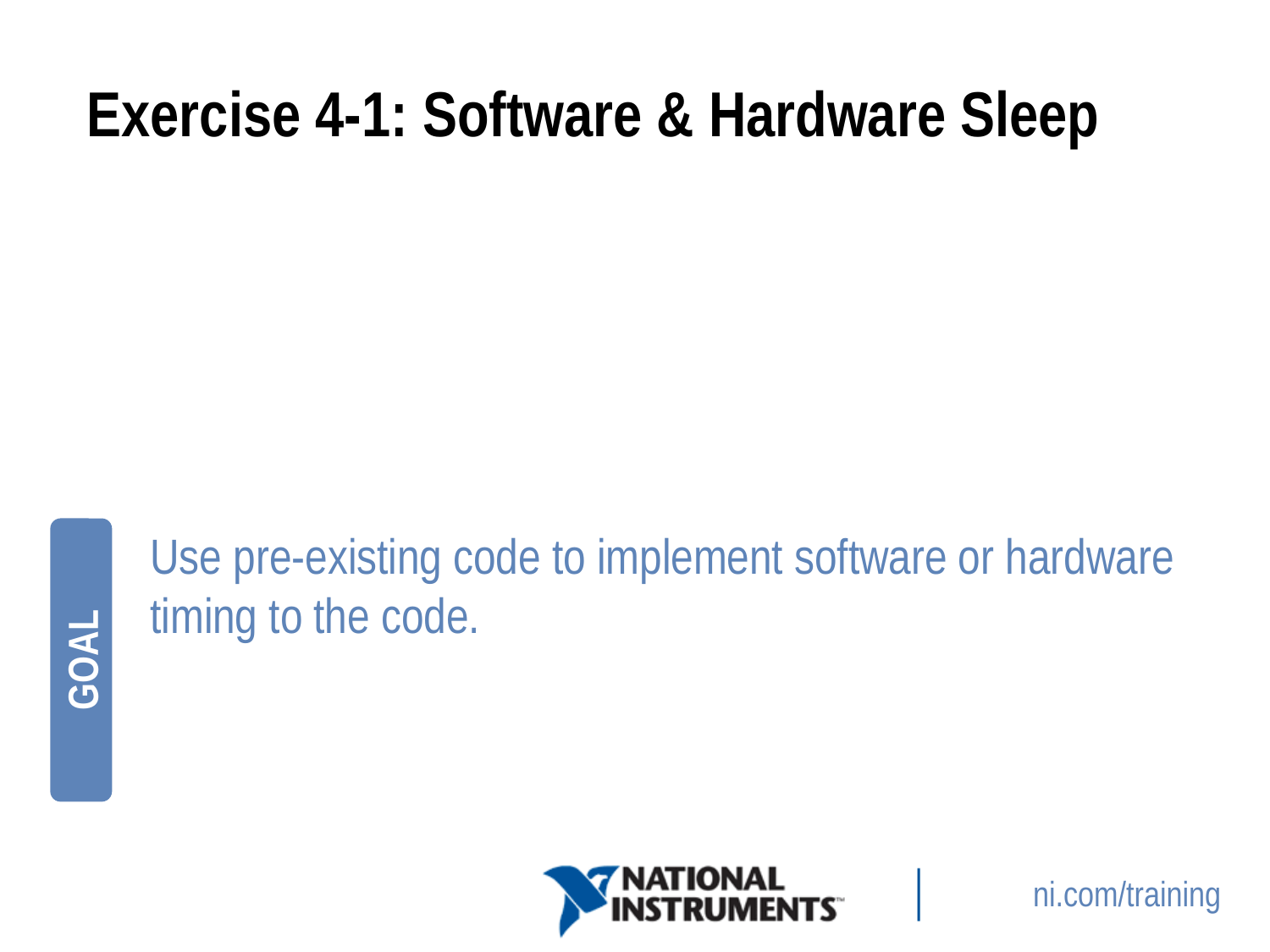

# Exercise 4-1: Software & Hardware Sleep
Use pre-existing code to implement software or hardware timing to the code.